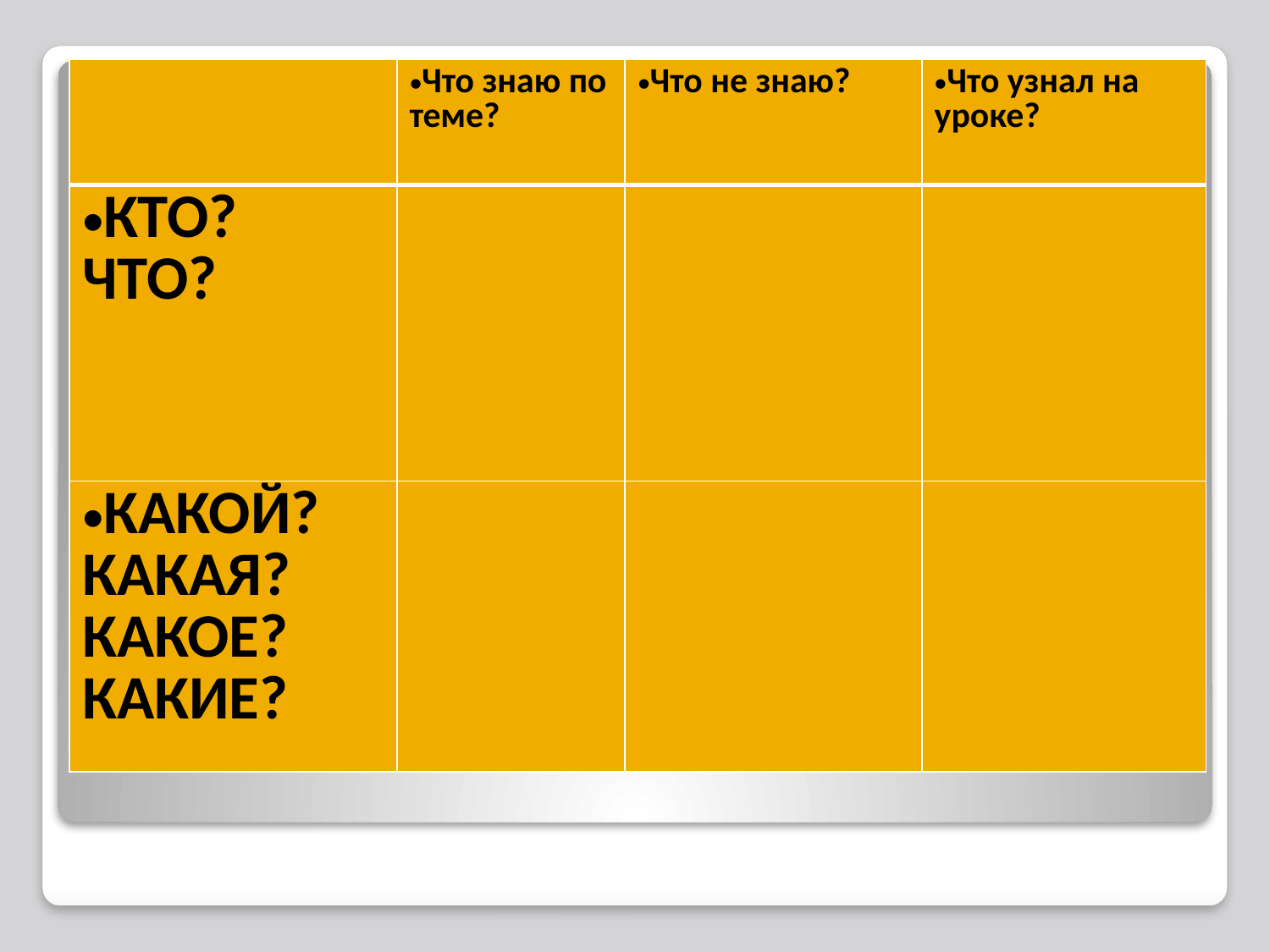

|  | Что знаю по теме? | Что не знаю? | Что узнал на уроке? |
| --- | --- | --- | --- |
| КТО? ЧТО? |  |  |  |
| КАКОЙ? КАКАЯ? КАКОЕ? КАКИЕ? |  |  |  |
#